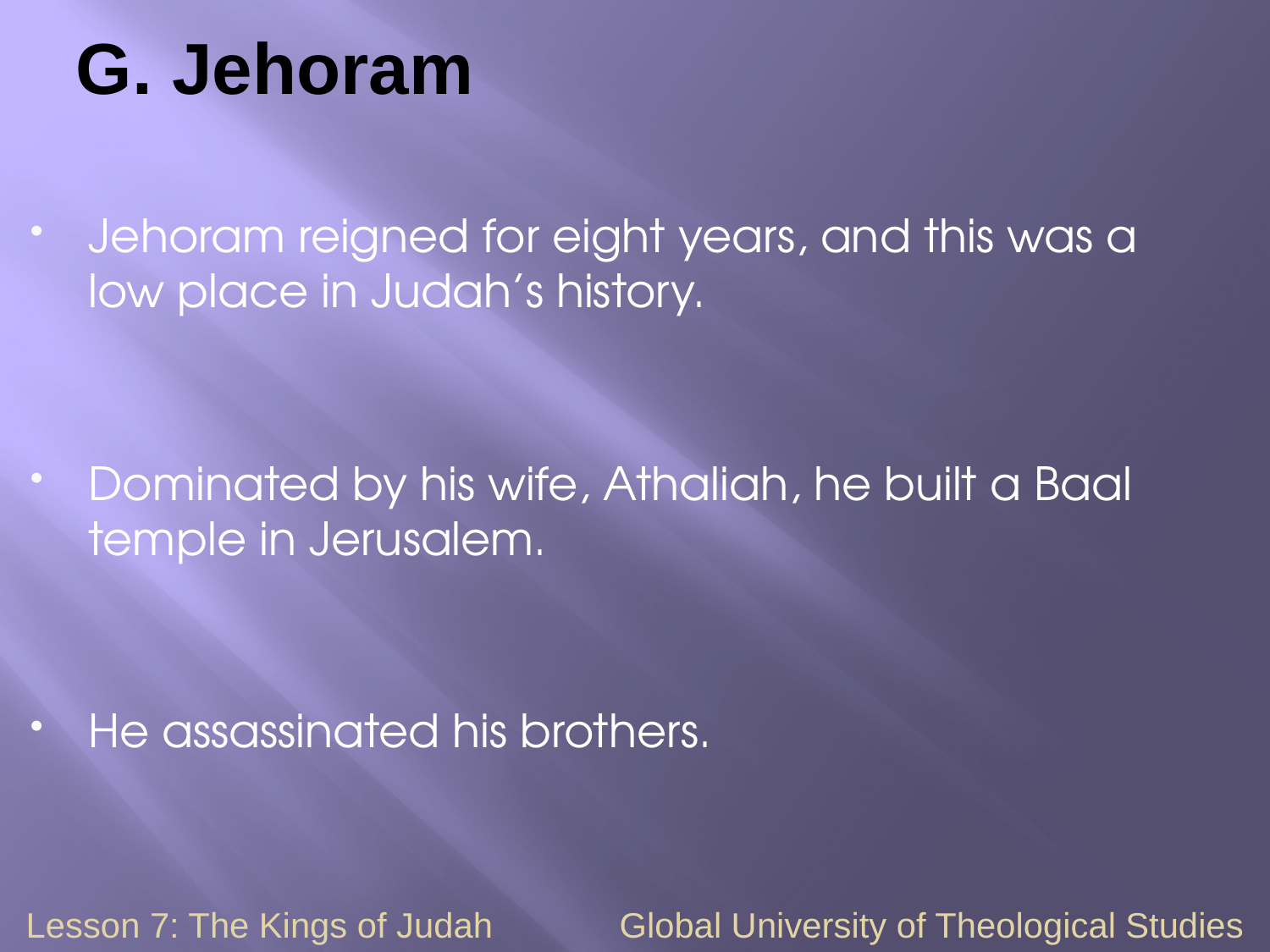

# G. Jehoram
Jehoram reigned for eight years, and this was a low place in Judah’s history.

Dominated by his wife, Athaliah, he built a Baal temple in Jerusalem.

He assassinated his brothers.
Lesson 7: The Kings of Judah             Global University of Theological Studies